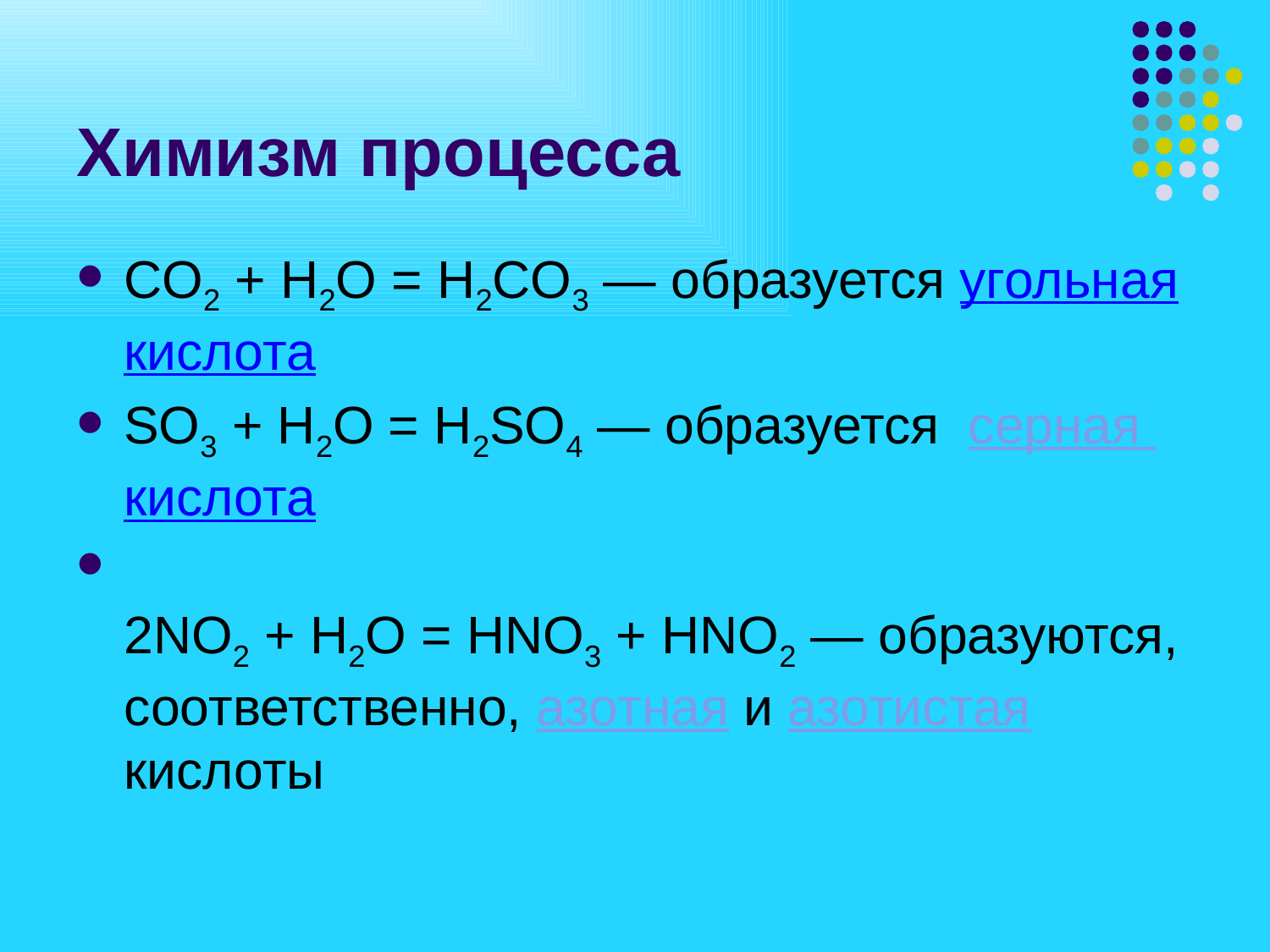

# Химизм процесса
СO2 + H2O = H2СO3 — образуется угольная кислота
SO3 + H2O = H2SO4 — образуется  серная кислота
2NO2 + H2O = HNO3 + HNO2 — образуются, соответственно, азотная и азотистая кислоты